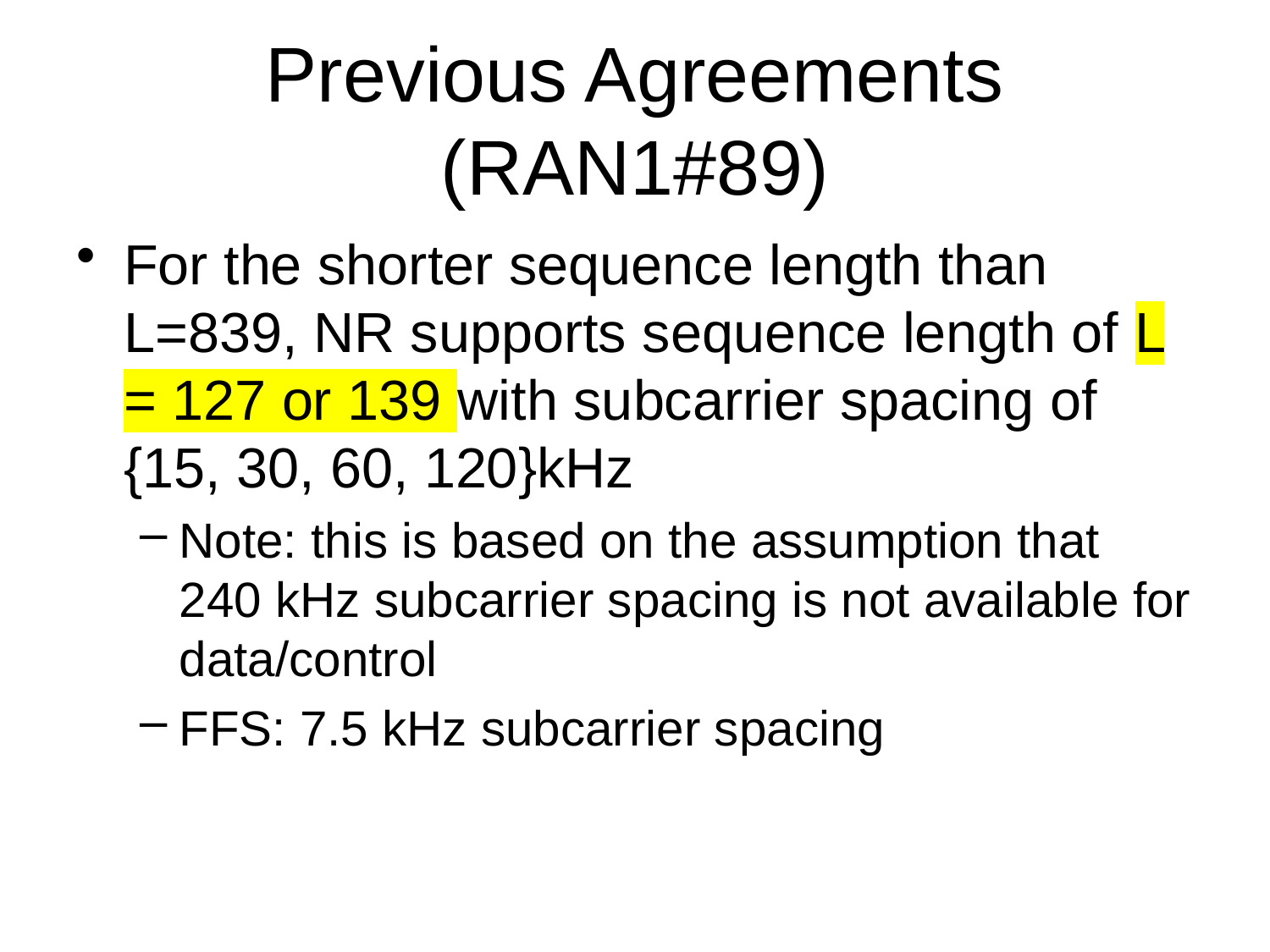

# Previous Agreements (RAN1#89)
For the shorter sequence length than L=839, NR supports sequence length of L = 127 or 139 with subcarrier spacing of {15, 30, 60, 120}kHz
Note: this is based on the assumption that 240 kHz subcarrier spacing is not available for data/control
FFS: 7.5 kHz subcarrier spacing